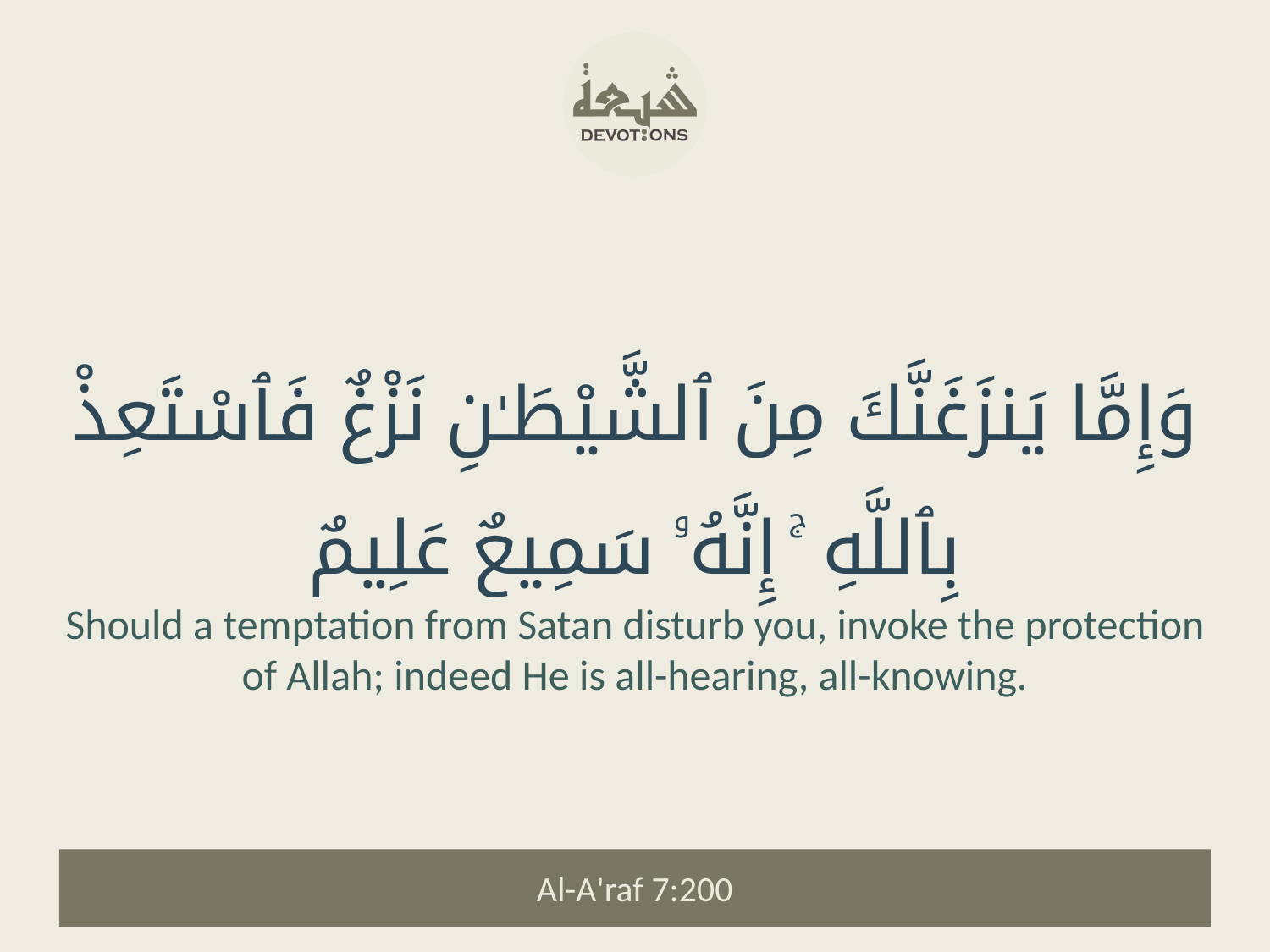

وَإِمَّا يَنزَغَنَّكَ مِنَ ٱلشَّيْطَـٰنِ نَزْغٌ فَٱسْتَعِذْ بِٱللَّهِ ۚ إِنَّهُۥ سَمِيعٌ عَلِيمٌ
Should a temptation from Satan disturb you, invoke the protection of Allah; indeed He is all-hearing, all-knowing.
Al-A'raf 7:200